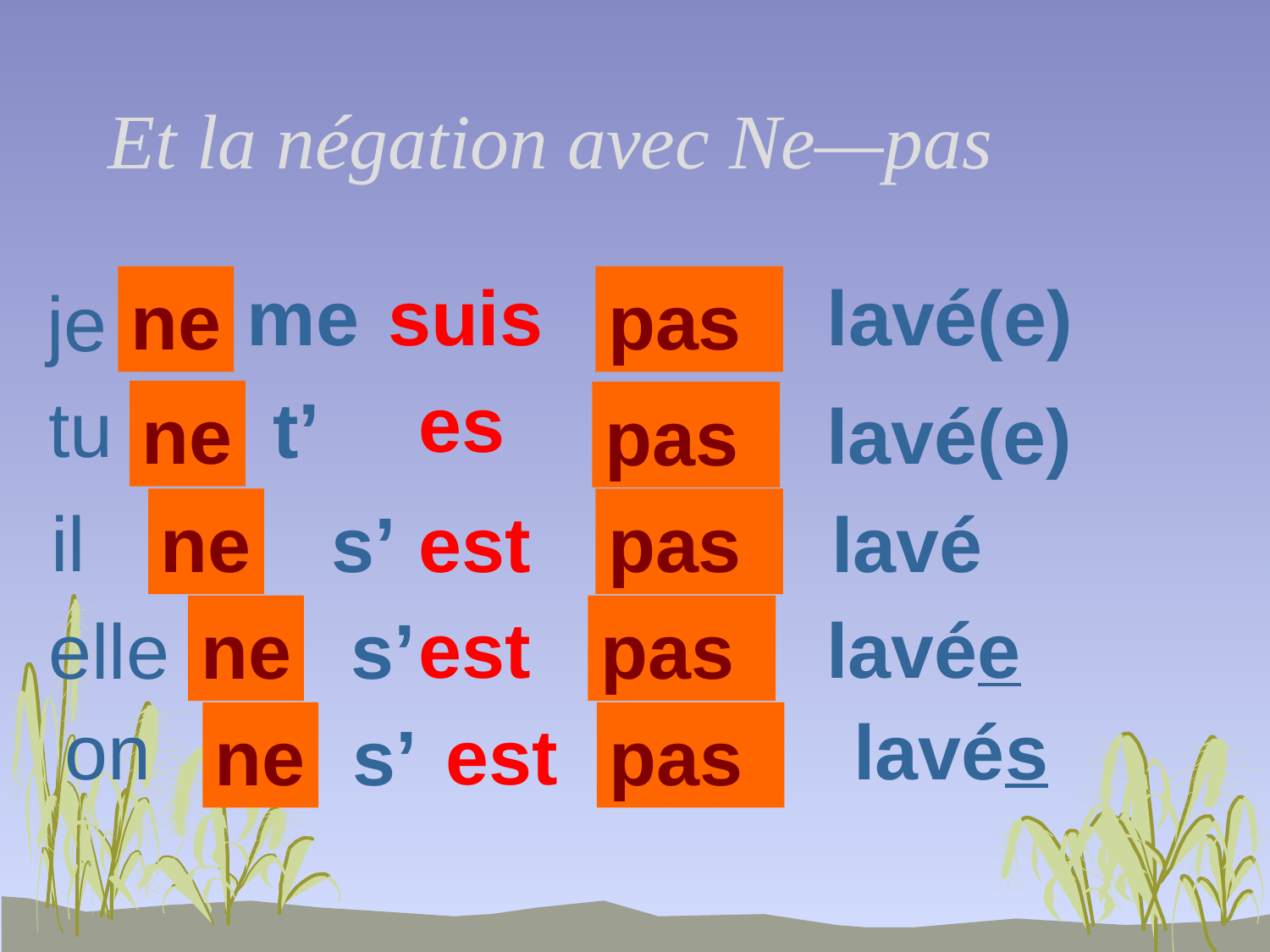

# Et la négation avec Ne—pas
me
suis
lavé(e)
ne
pas
je
es
tu
t’
ne
lavé(e)
pas
il
ne
s’
est
pas
lavé
est
lavée
elle
ne
s’
pas
on
lavés
est
ne
s’
pas